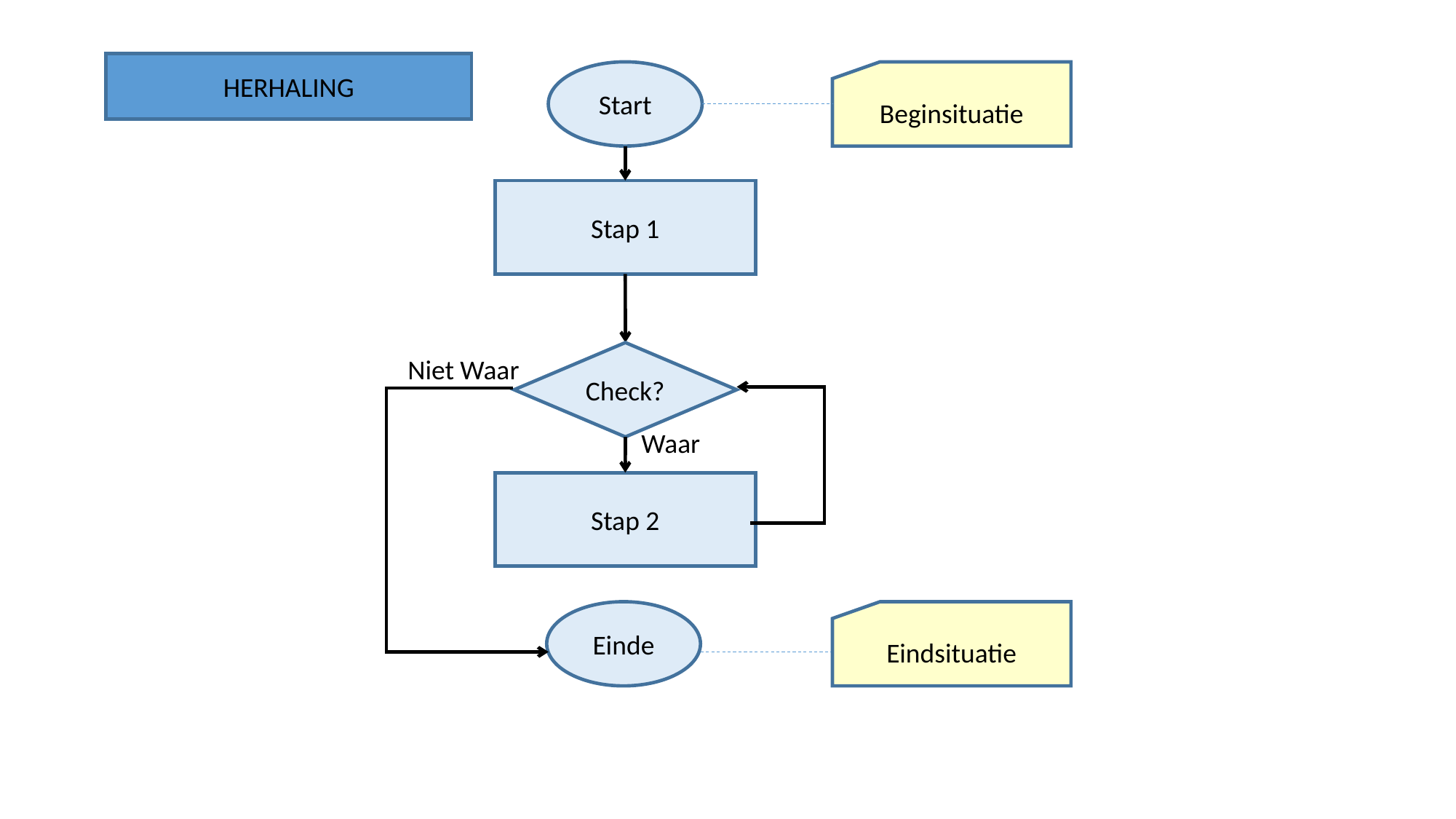

HERHALING
Beginsituatie
Start
Stap 1
Check?
Niet Waar

Waar
Stap 2
Einde
Eindsituatie